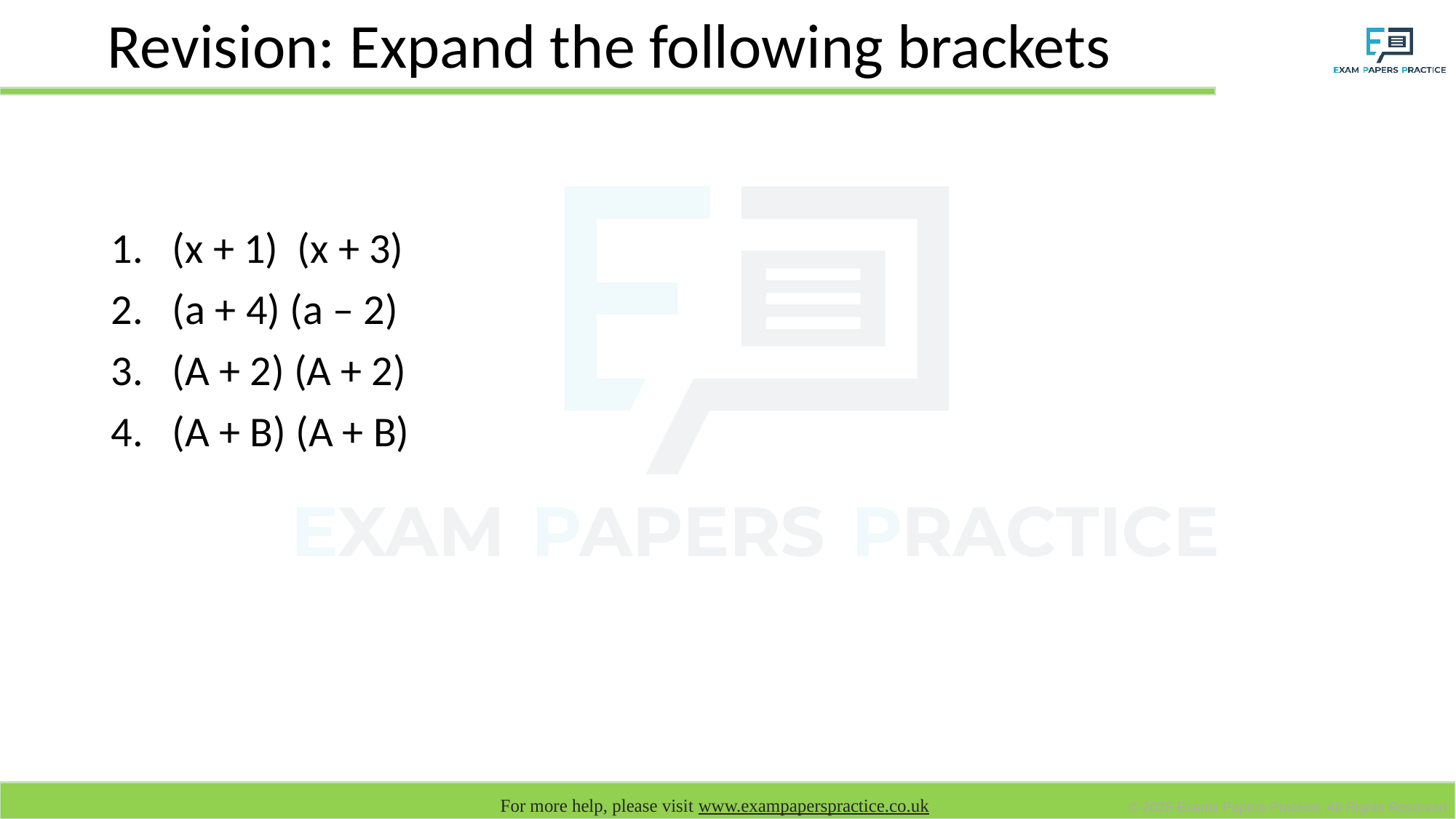

# Revision: Expand the following brackets
(x + 1)  (x + 3)
(a + 4) (a – 2)
(A + 2) (A + 2)
(A + B) (A + B)